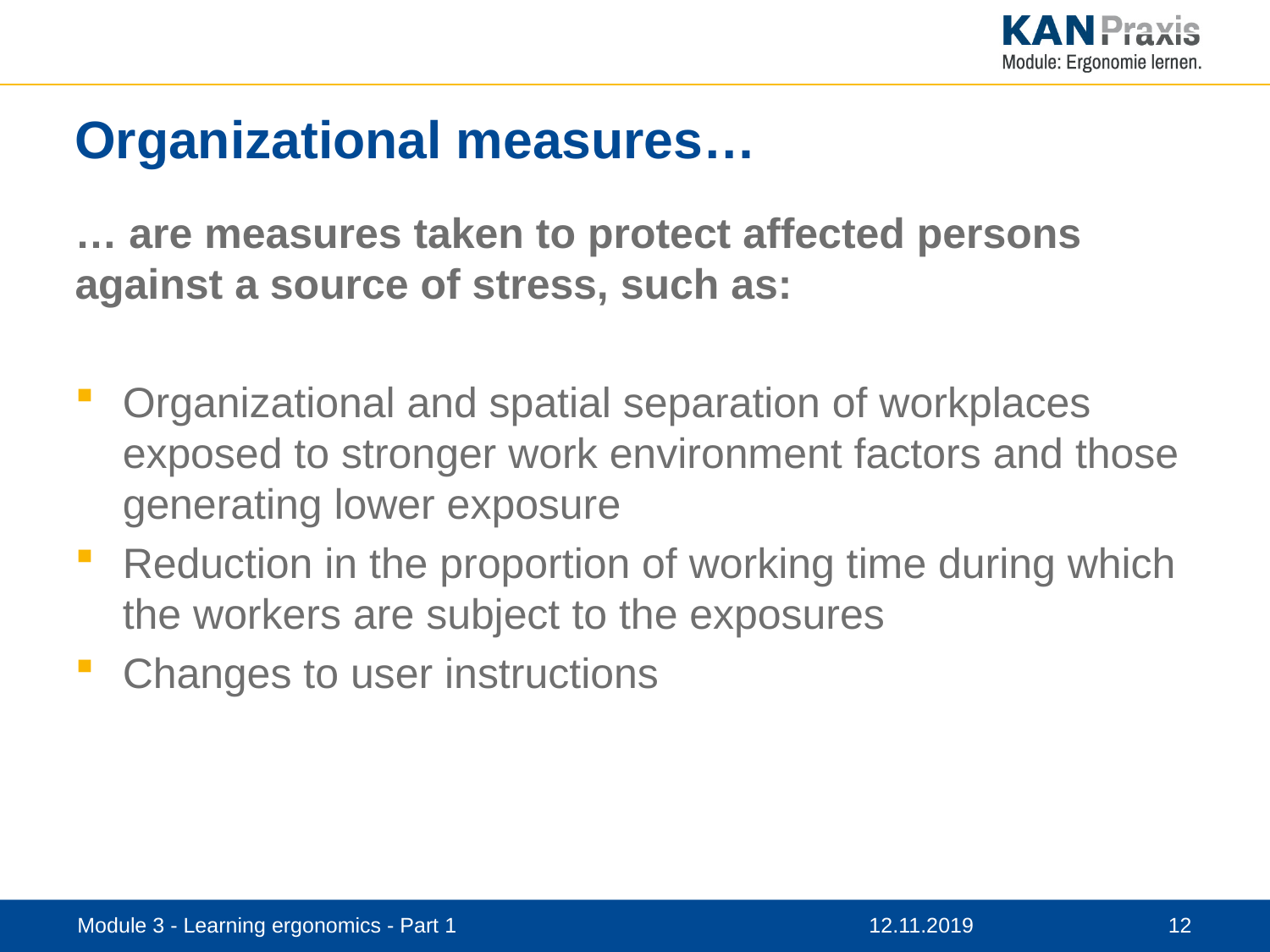

# Organizational measures…
… are measures taken to protect affected persons against a source of stress, such as:

Organizational and spatial separation of workplaces exposed to stronger work environment factors and those generating lower exposure
Reduction in the proportion of working time during which the workers are subject to the exposures
Changes to user instructions
Module 3 - Learning ergonomics - Part 1
12.11.2019
12